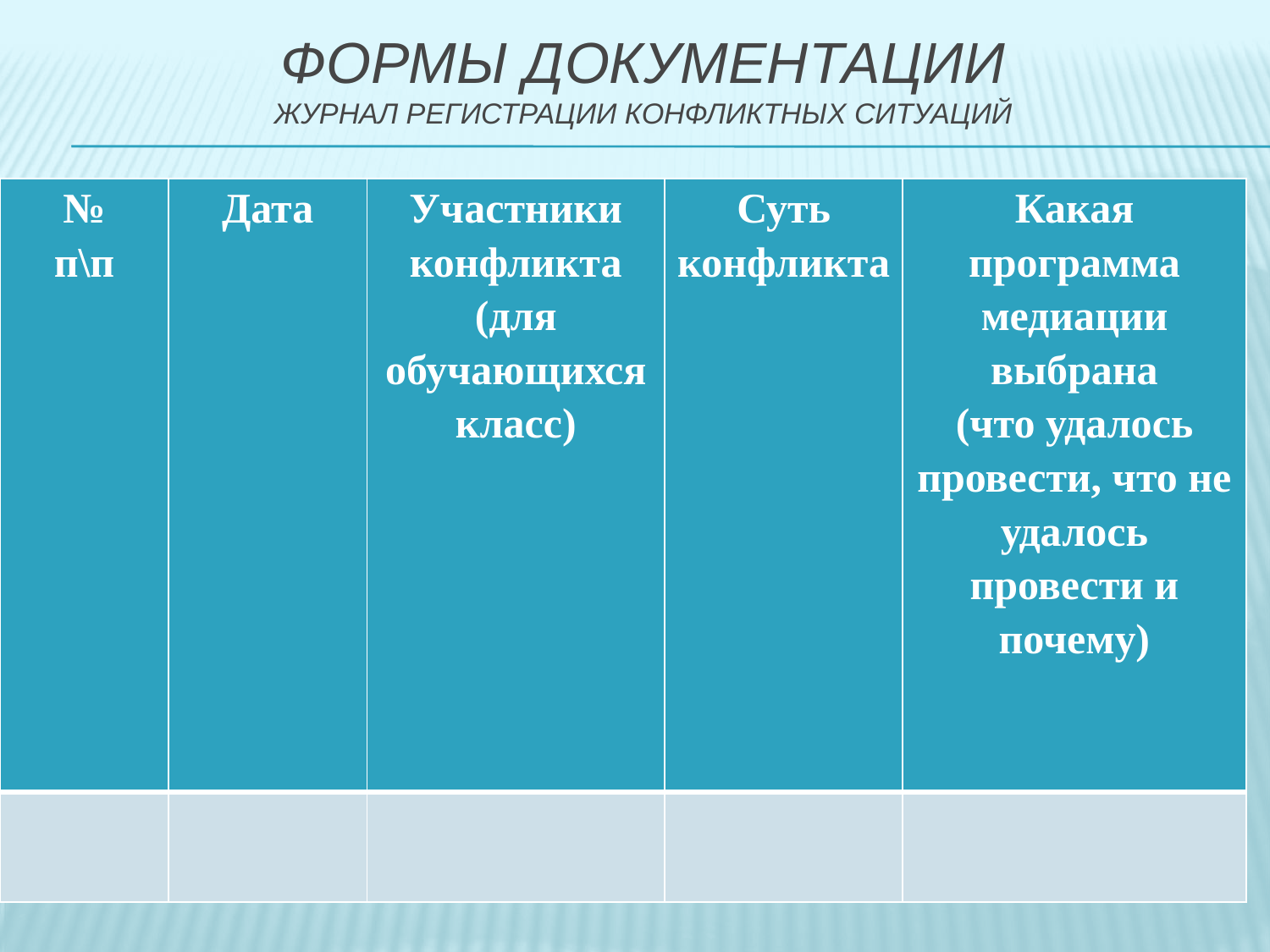

# Формы документации Журнал регистрации конфликтных ситуаций
| № п\п | Дата | Участники конфликта (для обучающихся класс) | Суть конфликта | Какая программа медиации выбрана (что удалось провести, что не удалось провести и почему) |
| --- | --- | --- | --- | --- |
|  |  |  |  |  |